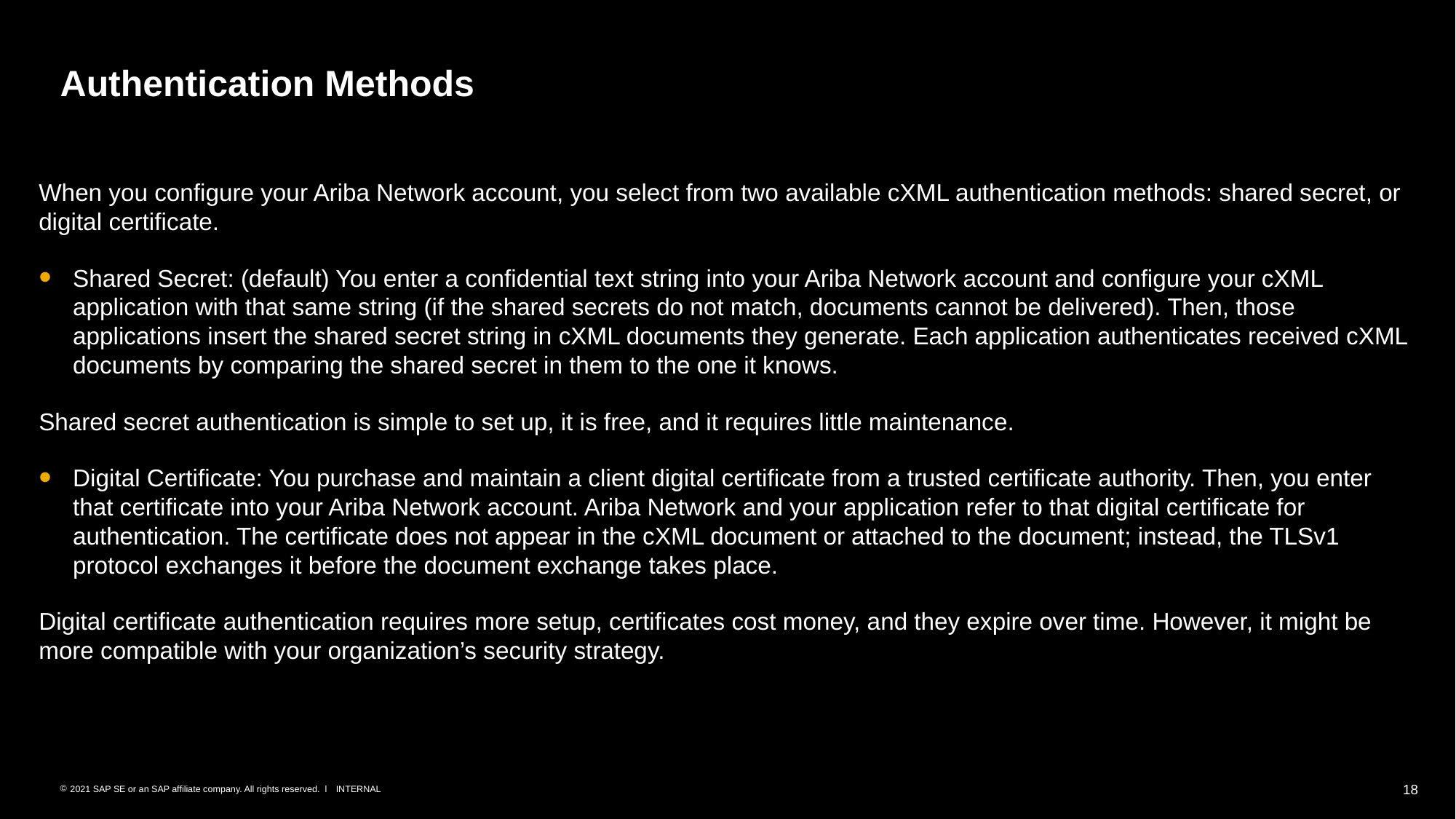

# Authentication Methods
When you configure your Ariba Network account, you select from two available cXML authentication methods: shared secret, or digital certificate.
Shared Secret: (default) You enter a confidential text string into your Ariba Network account and configure your cXML application with that same string (if the shared secrets do not match, documents cannot be delivered). Then, those applications insert the shared secret string in cXML documents they generate. Each application authenticates received cXML documents by comparing the shared secret in them to the one it knows.
Shared secret authentication is simple to set up, it is free, and it requires little maintenance.
Digital Certificate: You purchase and maintain a client digital certificate from a trusted certificate authority. Then, you enter that certificate into your Ariba Network account. Ariba Network and your application refer to that digital certificate for authentication. The certificate does not appear in the cXML document or attached to the document; instead, the TLSv1 protocol exchanges it before the document exchange takes place.
Digital certificate authentication requires more setup, certificates cost money, and they expire over time. However, it might be more compatible with your organization’s security strategy.